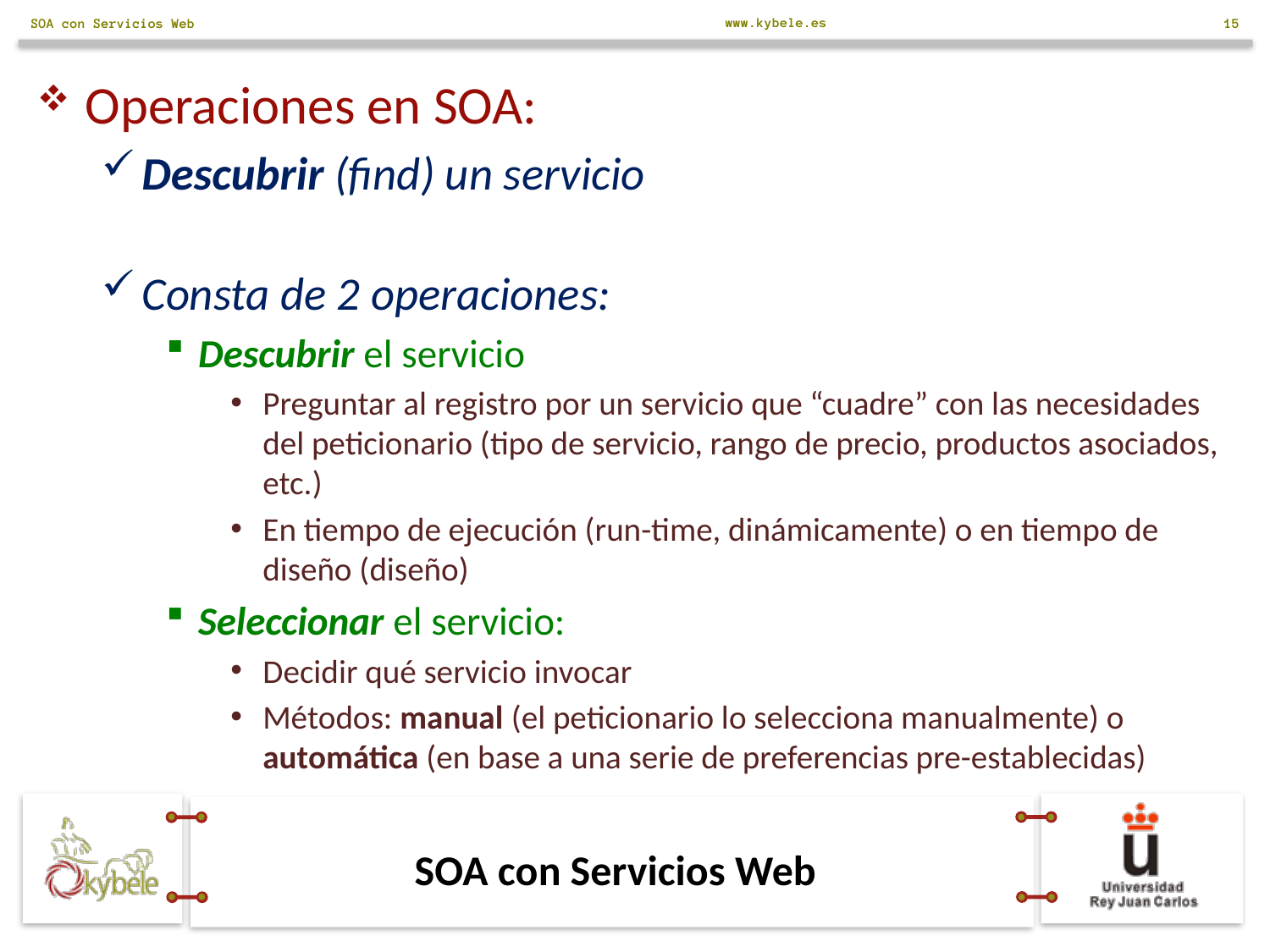

SOA con Servicios Web
15
Operaciones en SOA:
Descubrir (find) un servicio
Consta de 2 operaciones:
Descubrir el servicio
Preguntar al registro por un servicio que “cuadre” con las necesidades del peticionario (tipo de servicio, rango de precio, productos asociados, etc.)
En tiempo de ejecución (run-time, dinámicamente) o en tiempo de diseño (diseño)
Seleccionar el servicio:
Decidir qué servicio invocar
Métodos: manual (el peticionario lo selecciona manualmente) o automática (en base a una serie de preferencias pre-establecidas)
# SOA con Servicios Web